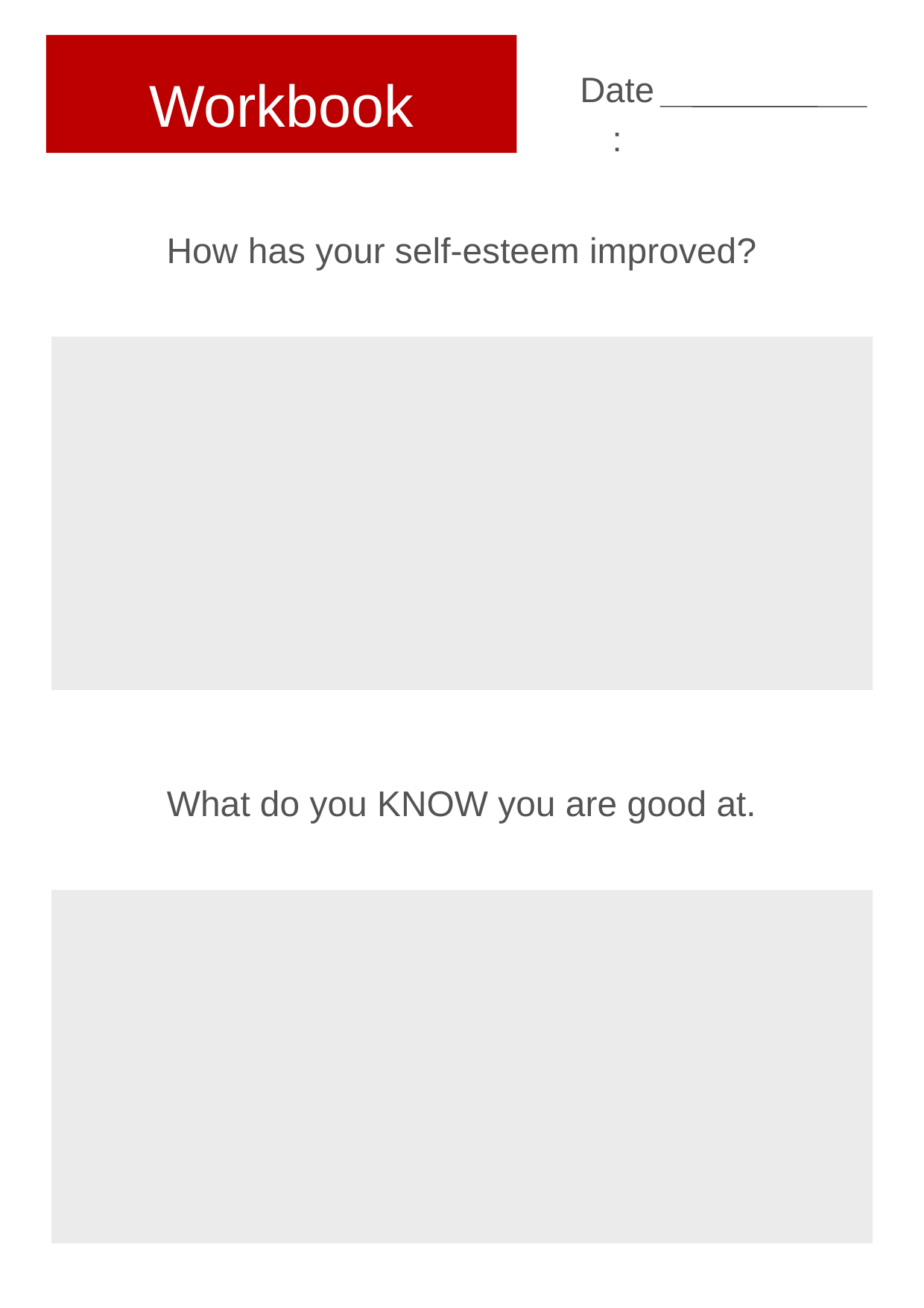

Workbook
Date:

How has your self-esteem improved?

What do you KNOW you are good at.